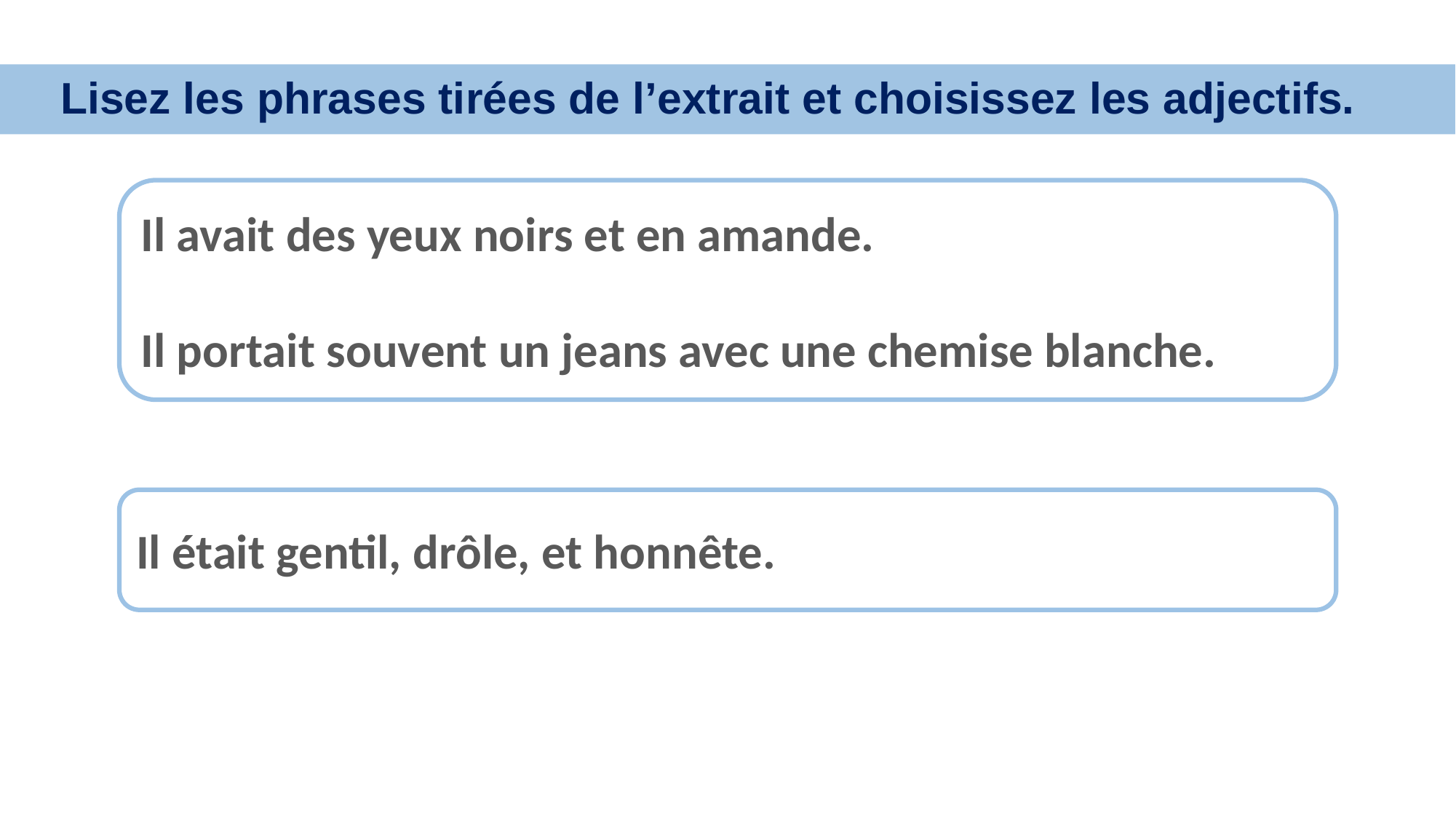

Lisez les phrases tirées de l’extrait et choisissez les adjectifs.
Il avait des yeux noirs et en amande.

Il portait souvent un jeans avec une chemise blanche.
Il était gentil, drôle, et honnête.